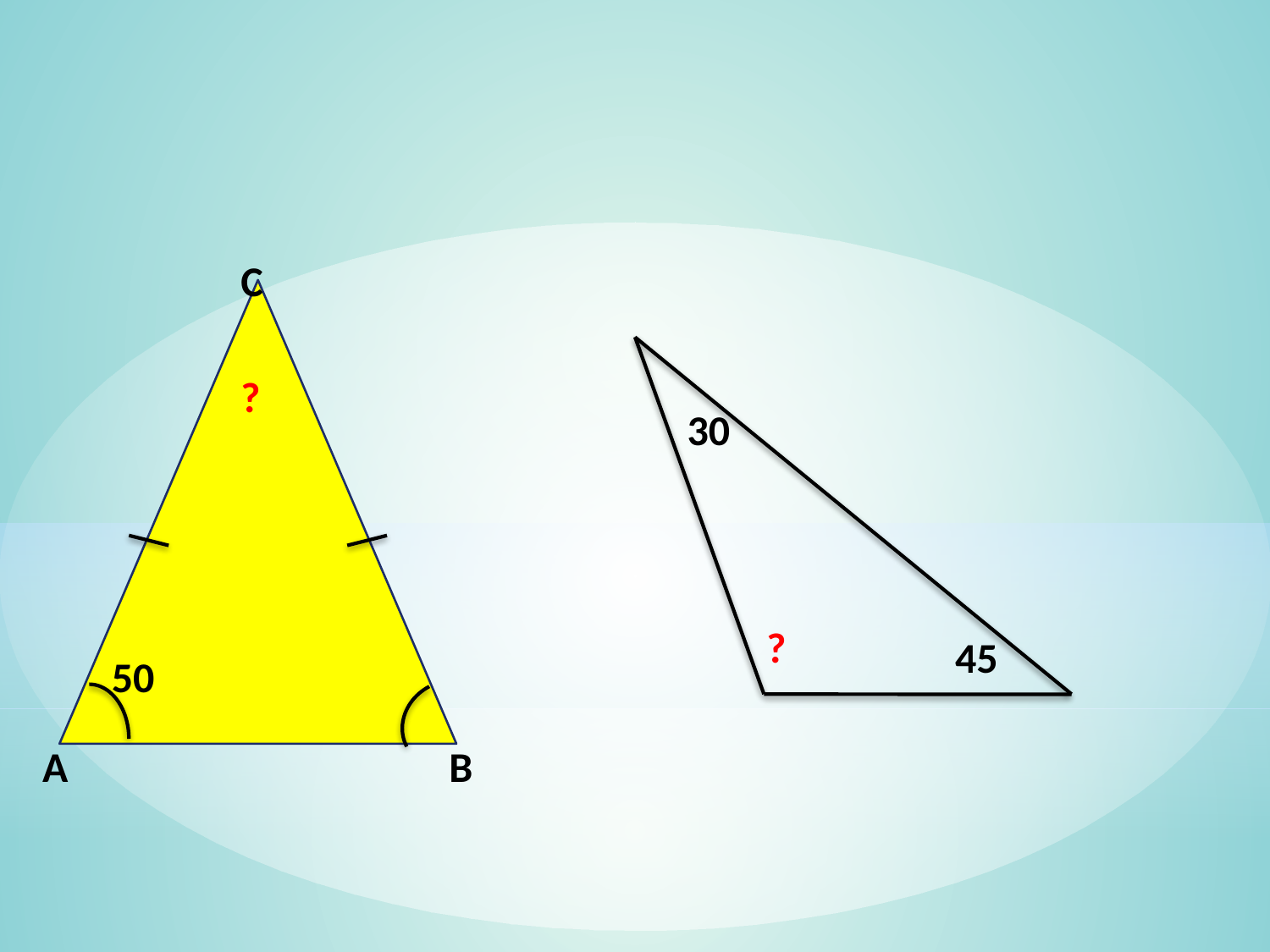

С

?
30
?
45
50

А
В